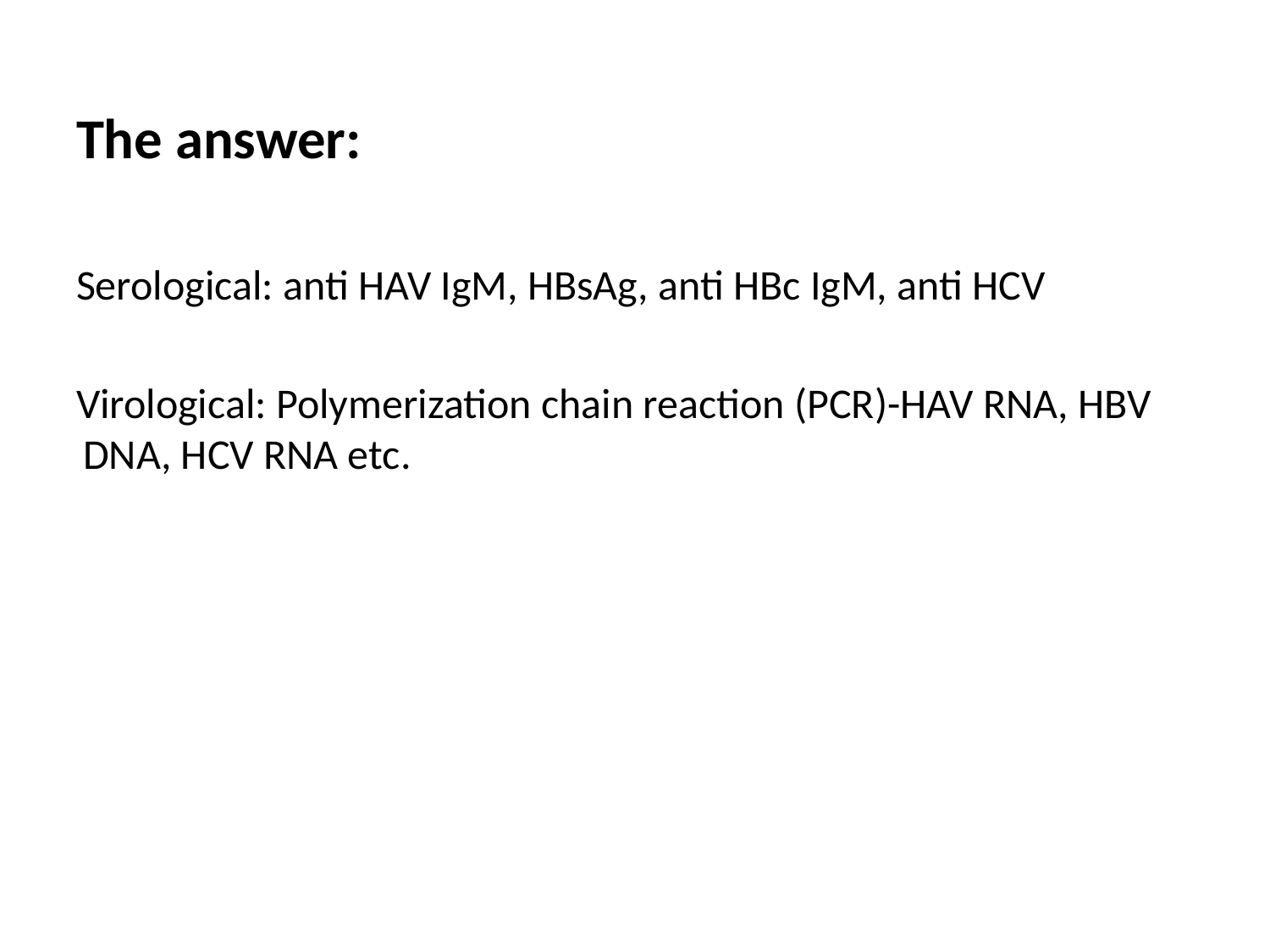

The answer:

Serological: anti HAV IgM, HBsAg, anti HBc IgM, anti HCV

Virological: Polymerization chain reaction (PCR)-HAV RNA, HBV DNA, HCV RNA etc.